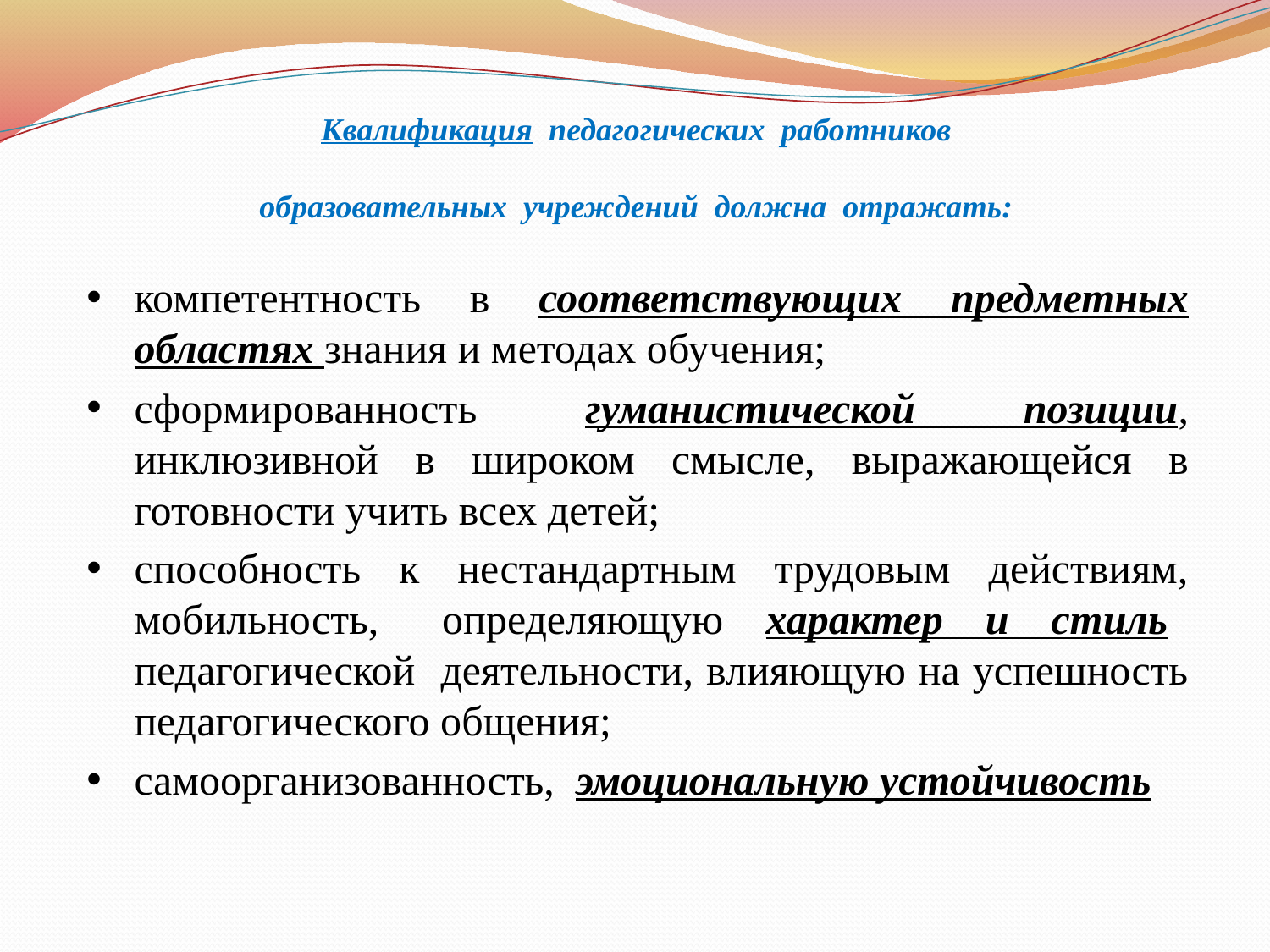

Квалификация  педагогических  работников

образовательных  учреждений  должна  отражать:
компетентность в соответствующих предметных областях знания и методах обучения;
сформированность  гуманистической  позиции, инклюзивной в широком смысле, выражающейся в готовности учить всех детей;
способность к нестандартным трудовым действиям, мобильность,   определяющую  характер  и  стиль  педагогической  деятельности, влияющую на успешность педагогического общения;
самоорганизованность,  эмоциональную устойчивость